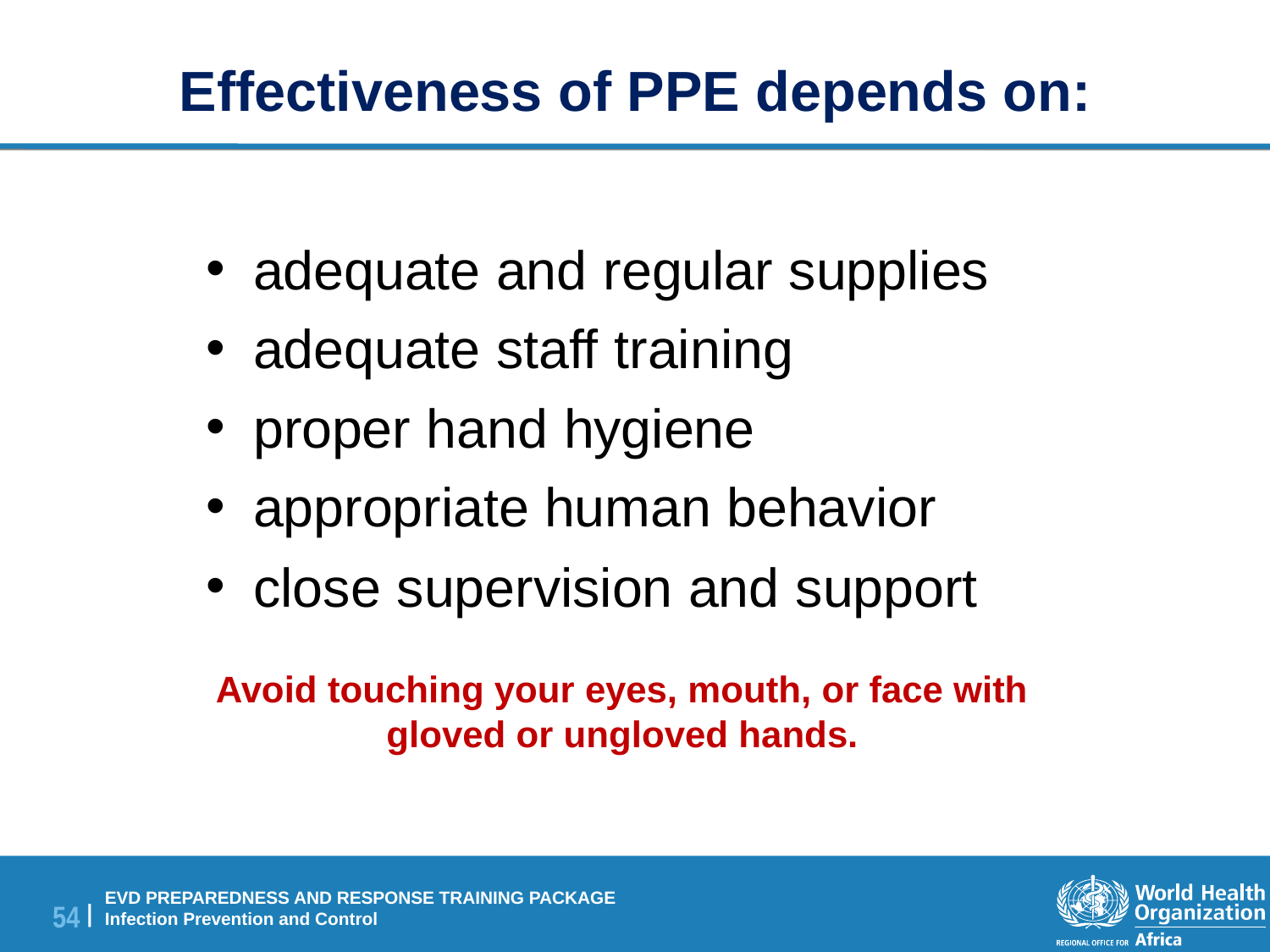

# Effectiveness of PPE depends on:
adequate and regular supplies
adequate staff training
proper hand hygiene
appropriate human behavior
close supervision and support
Avoid touching your eyes, mouth, or face with gloved or ungloved hands.